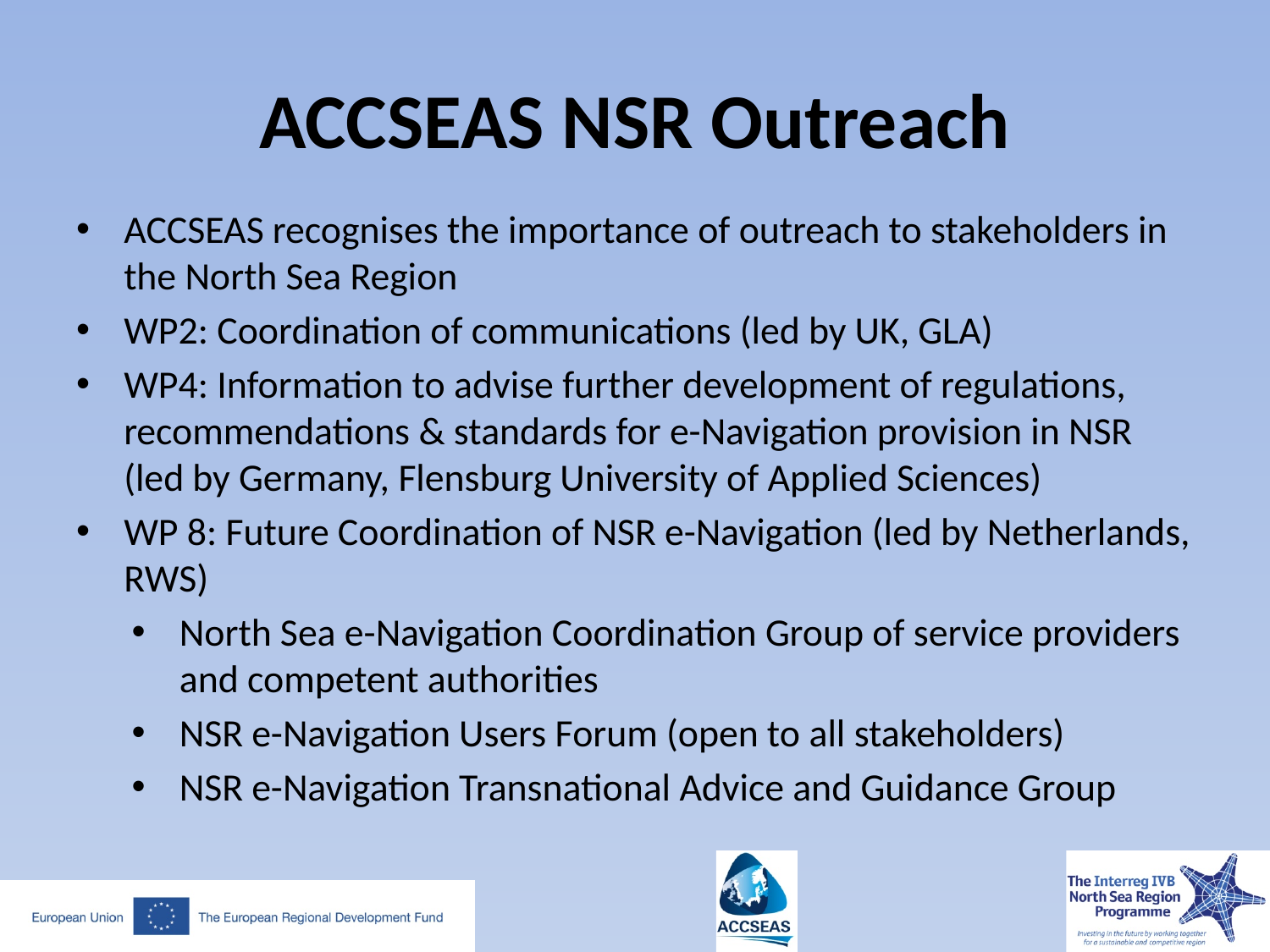

# ACCSEAS NSR Outreach
ACCSEAS recognises the importance of outreach to stakeholders in the North Sea Region
WP2: Coordination of communications (led by UK, GLA)
WP4: Information to advise further development of regulations, recommendations & standards for e-Navigation provision in NSR (led by Germany, Flensburg University of Applied Sciences)
WP 8: Future Coordination of NSR e-Navigation (led by Netherlands, RWS)
North Sea e-Navigation Coordination Group of service providers and competent authorities
NSR e-Navigation Users Forum (open to all stakeholders)
NSR e-Navigation Transnational Advice and Guidance Group